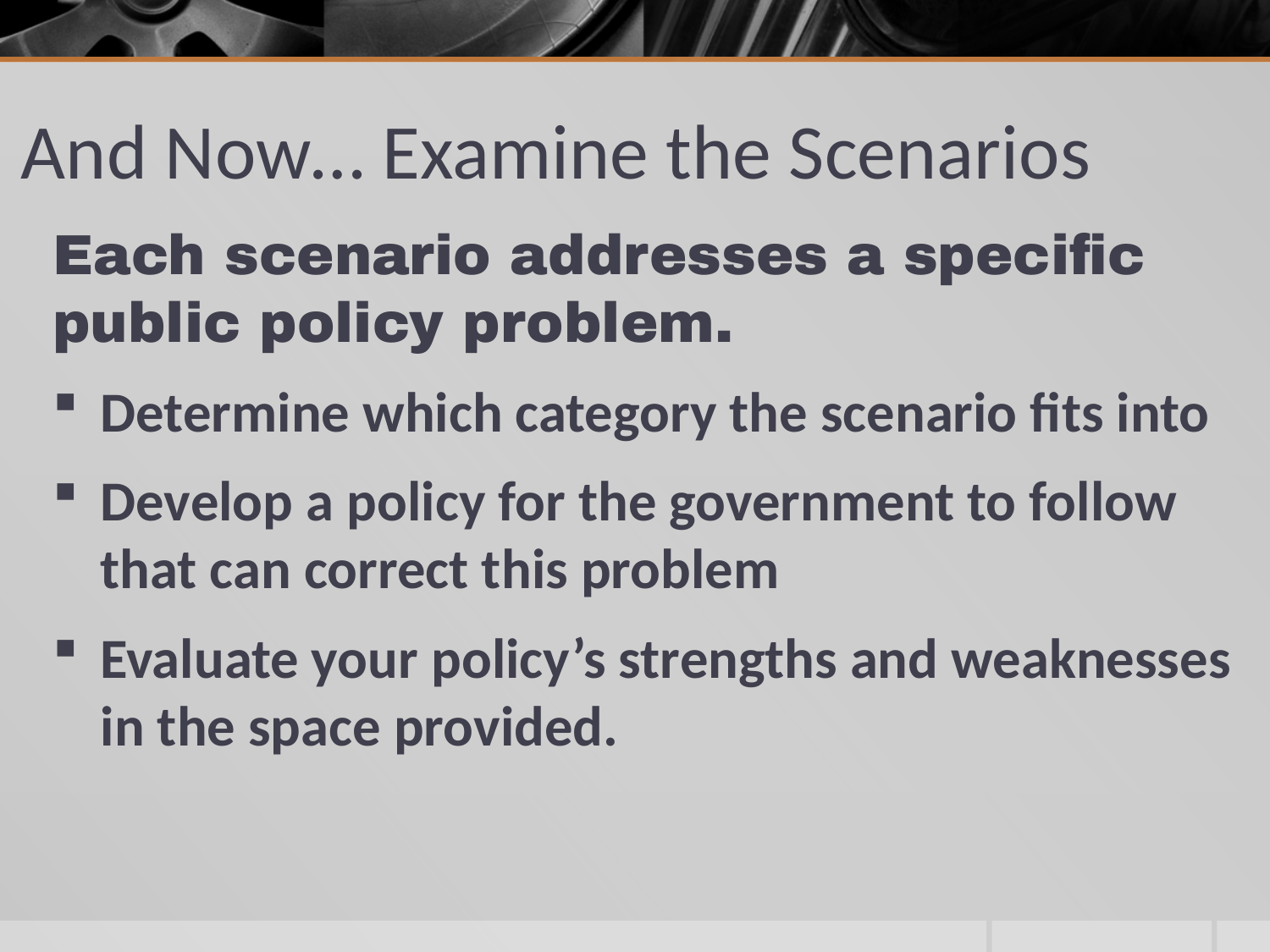

# And Now… Examine the Scenarios
Each scenario addresses a specific public policy problem.
Determine which category the scenario fits into
Develop a policy for the government to follow that can correct this problem
Evaluate your policy’s strengths and weaknesses in the space provided.